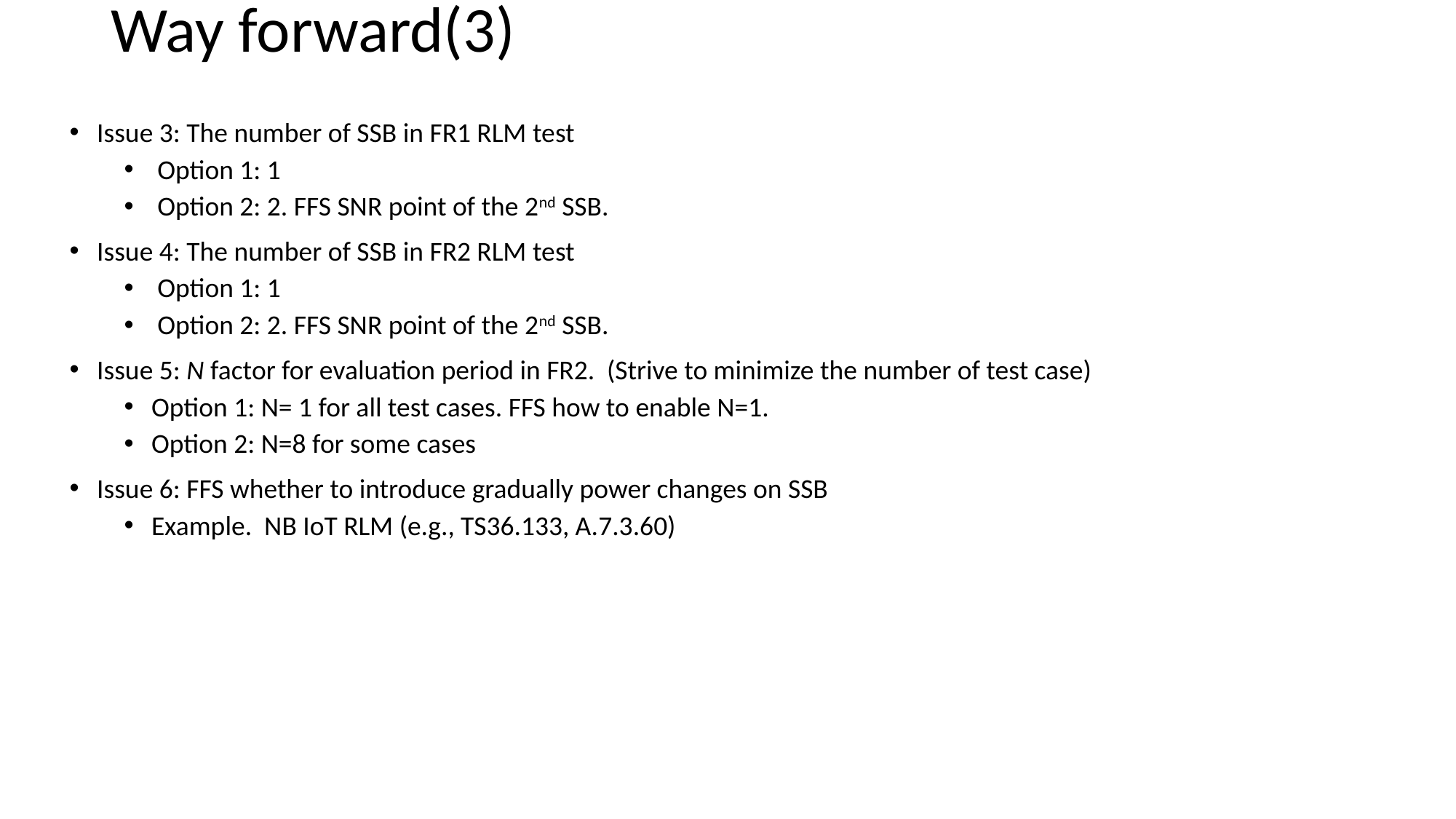

# Way forward(3)
Issue 3: The number of SSB in FR1 RLM test
 Option 1: 1
 Option 2: 2. FFS SNR point of the 2nd SSB.
Issue 4: The number of SSB in FR2 RLM test
 Option 1: 1
 Option 2: 2. FFS SNR point of the 2nd SSB.
Issue 5: N factor for evaluation period in FR2.  (Strive to minimize the number of test case)
Option 1: N= 1 for all test cases. FFS how to enable N=1.
Option 2: N=8 for some cases
Issue 6: FFS whether to introduce gradually power changes on SSB
Example.  NB IoT RLM (e.g., TS36.133, A.7.3.60)